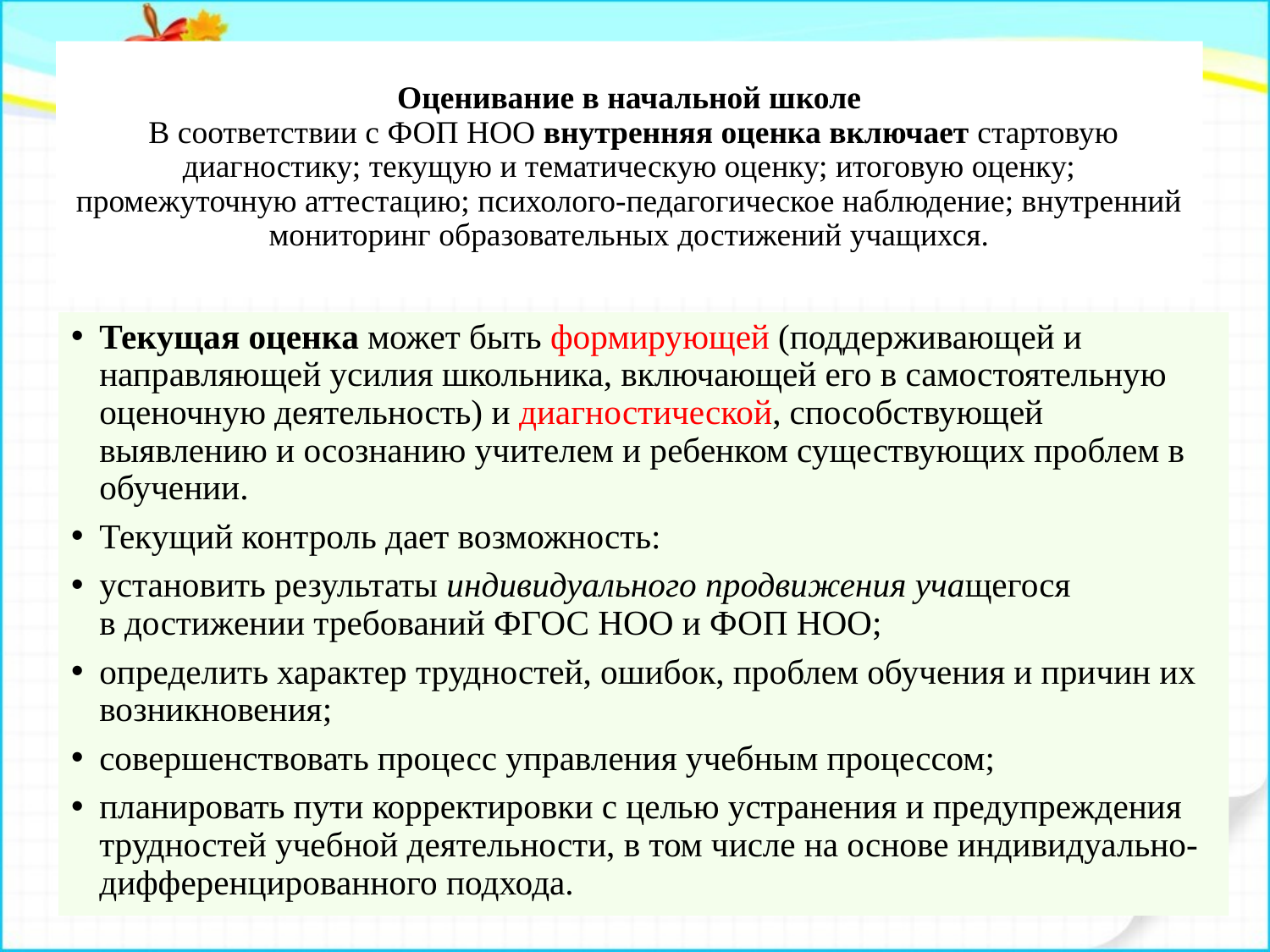

# Оценивание в начальной школе В соответствии с ФОП НОО внутренняя оценка включает стартовую диагностику; текущую и тематическую оценку; итоговую оценку; промежуточную аттестацию; психолого-педагогическое наблюдение; внутренний мониторинг образовательных достижений учащихся.
Текущая оценка может быть формирующей (поддерживающей и направляющей усилия школьника, включающей его в самостоятельную оценочную деятельность) и диагностической, способствующей выявлению и осознанию учителем и ребенком существующих проблем в обучении.
Текущий контроль дает возможность:
установить результаты индивидуального продвижения учащегося
в достижении требований ФГОС НОО и ФОП НОО;
определить характер трудностей, ошибок, проблем обучения и причин их возникновения;
совершенствовать процесс управления учебным процессом;
планировать пути корректировки с целью устранения и предупреждения трудностей учебной деятельности, в том числе на основе индивидуально-дифференцированного подхода.